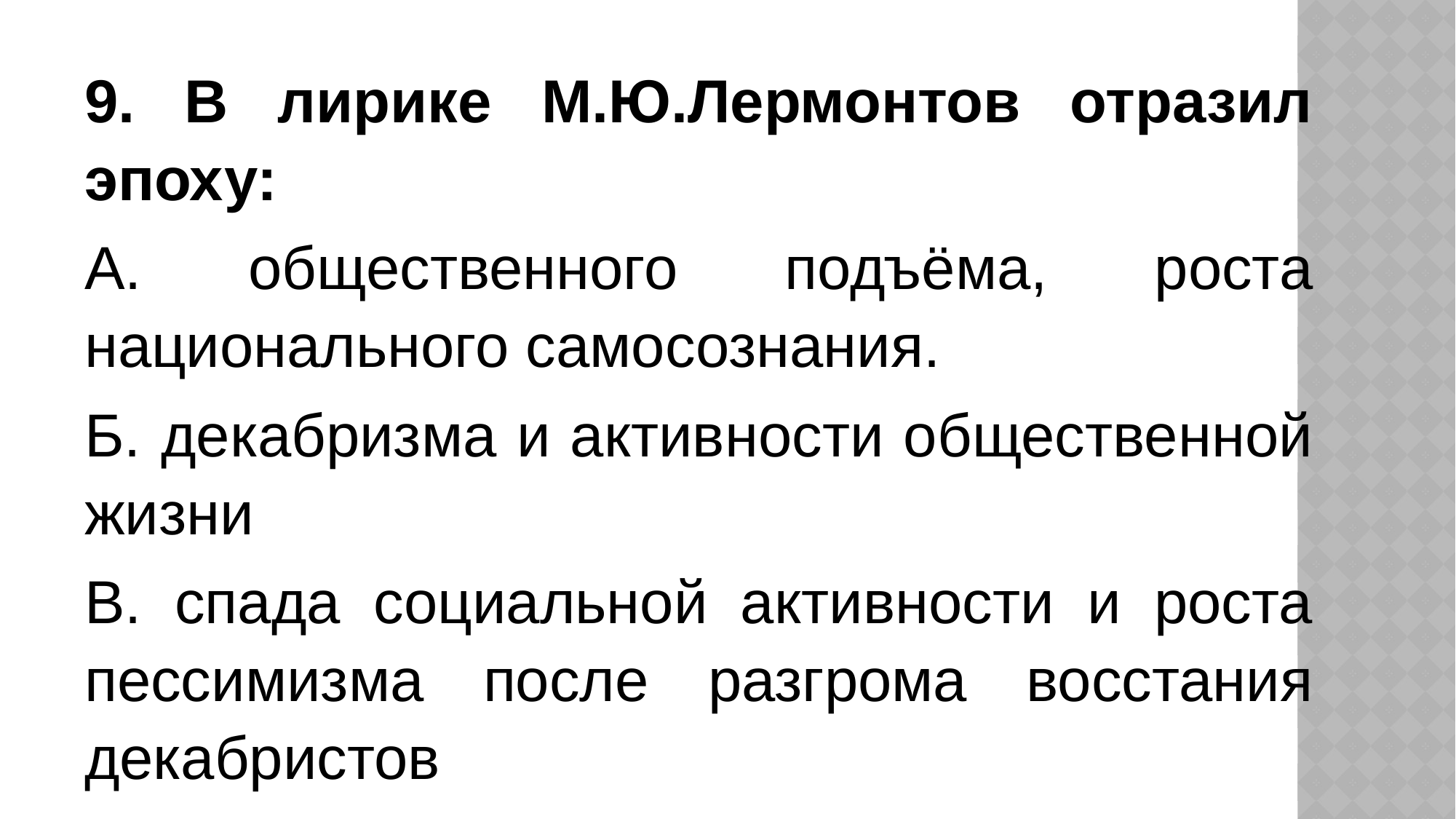

9. В лирике М.Ю.Лермонтов отразил эпоху:
А. общественного подъёма, роста национального самосознания.
Б. декабризма и активности общественной жизни
В. спада социальной активности и роста пессимизма после разгрома восстания декабристов